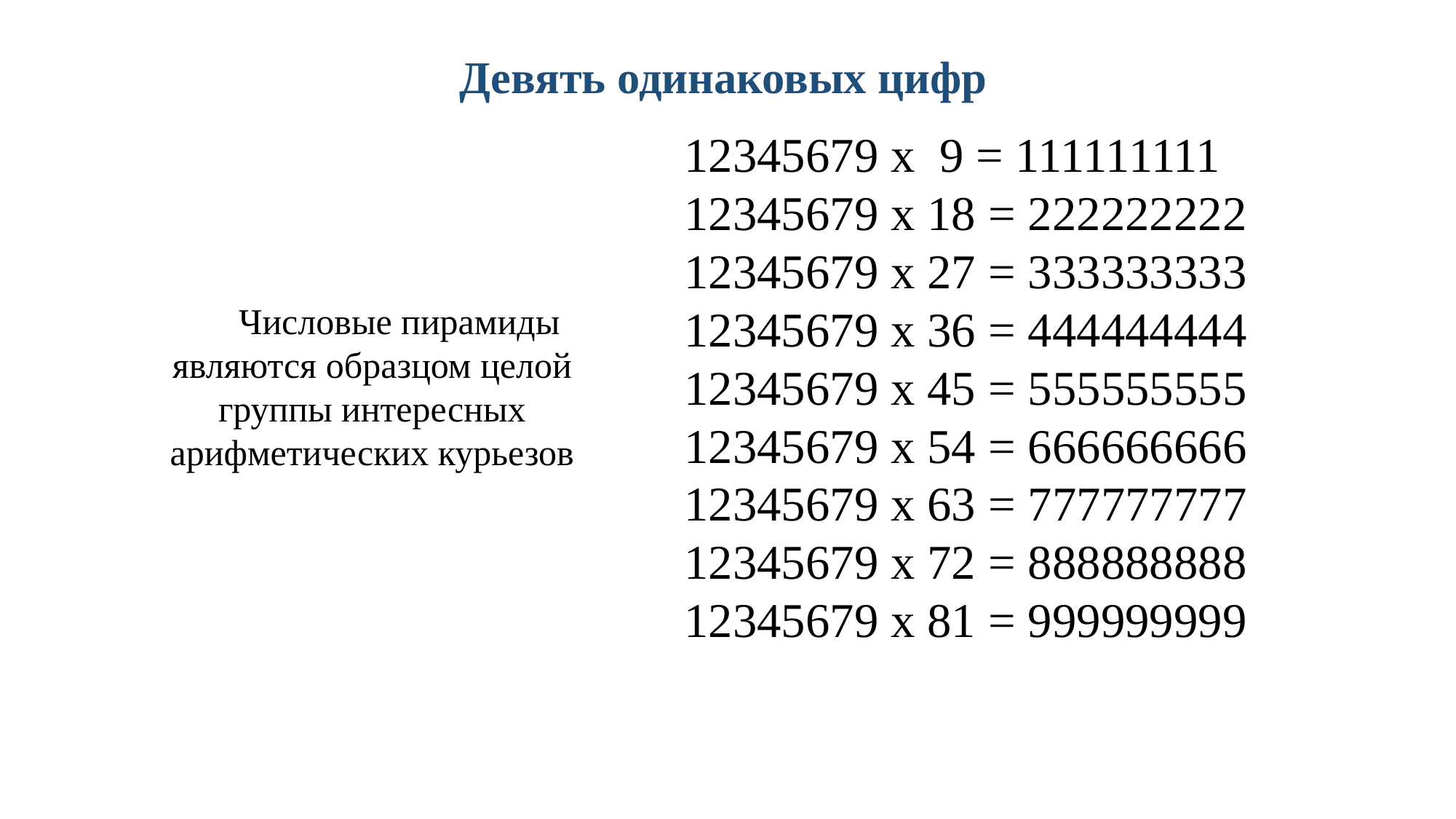

# Девять одинаковых цифр
12345679 х  9 = 111111111
12345679 х 18 = 222222222
12345679 х 27 = 333333333
12345679 х 36 = 444444444
12345679 х 45 = 555555555
12345679 х 54 = 666666666
12345679 х 63 = 777777777
12345679 х 72 = 888888888
12345679 х 81 = 999999999

Числовые пирамиды являются образцом целой группы интересных арифметических курьезов